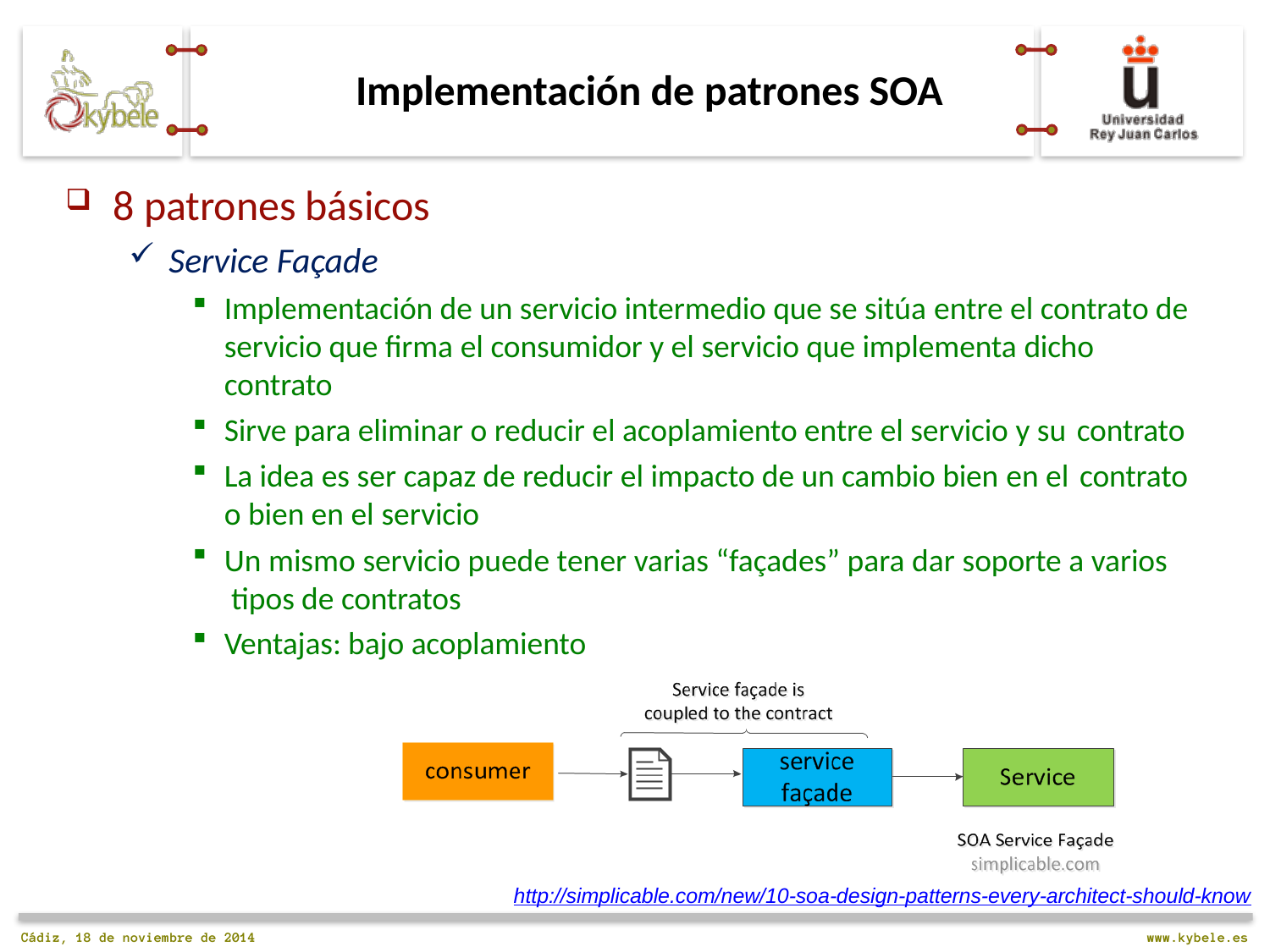

# Implementación de patrones SOA
8 patrones básicos
Service Façade
Implementación de un servicio intermedio que se sitúa entre el contrato de  servicio que firma el consumidor y el servicio que implementa dicho  contrato
Sirve para eliminar o reducir el acoplamiento entre el servicio y su contrato
La idea es ser capaz de reducir el impacto de un cambio bien en el contrato
o bien en el servicio
Un mismo servicio puede tener varias “façades” para dar soporte a varios  tipos de contratos
Ventajas: bajo acoplamiento

http://simplicable.com/new/10-soa-design-patterns-every-architect-should-know